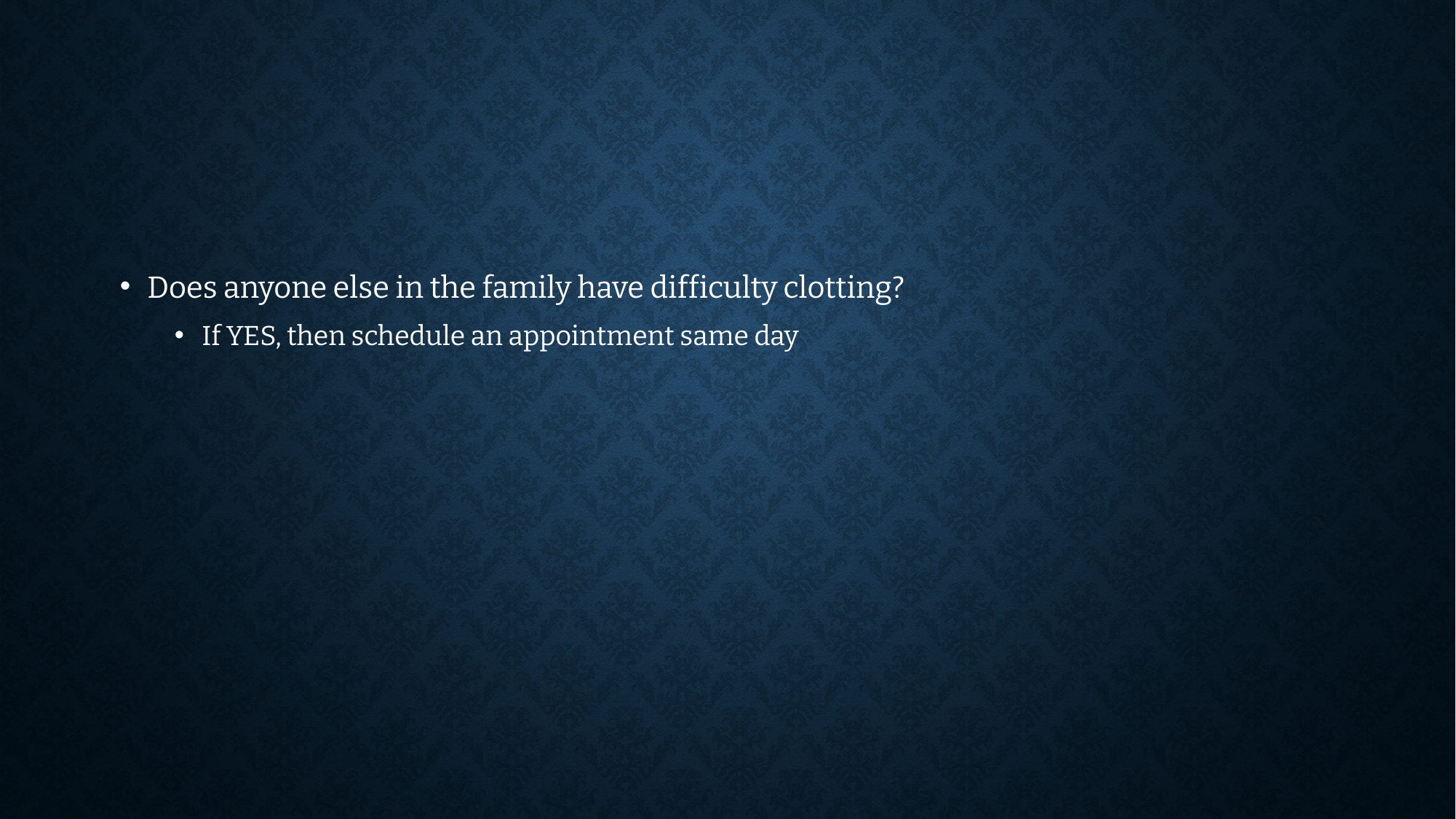

Does anyone else in the family have difficulty clotting?
If YES, then schedule an appointment same day